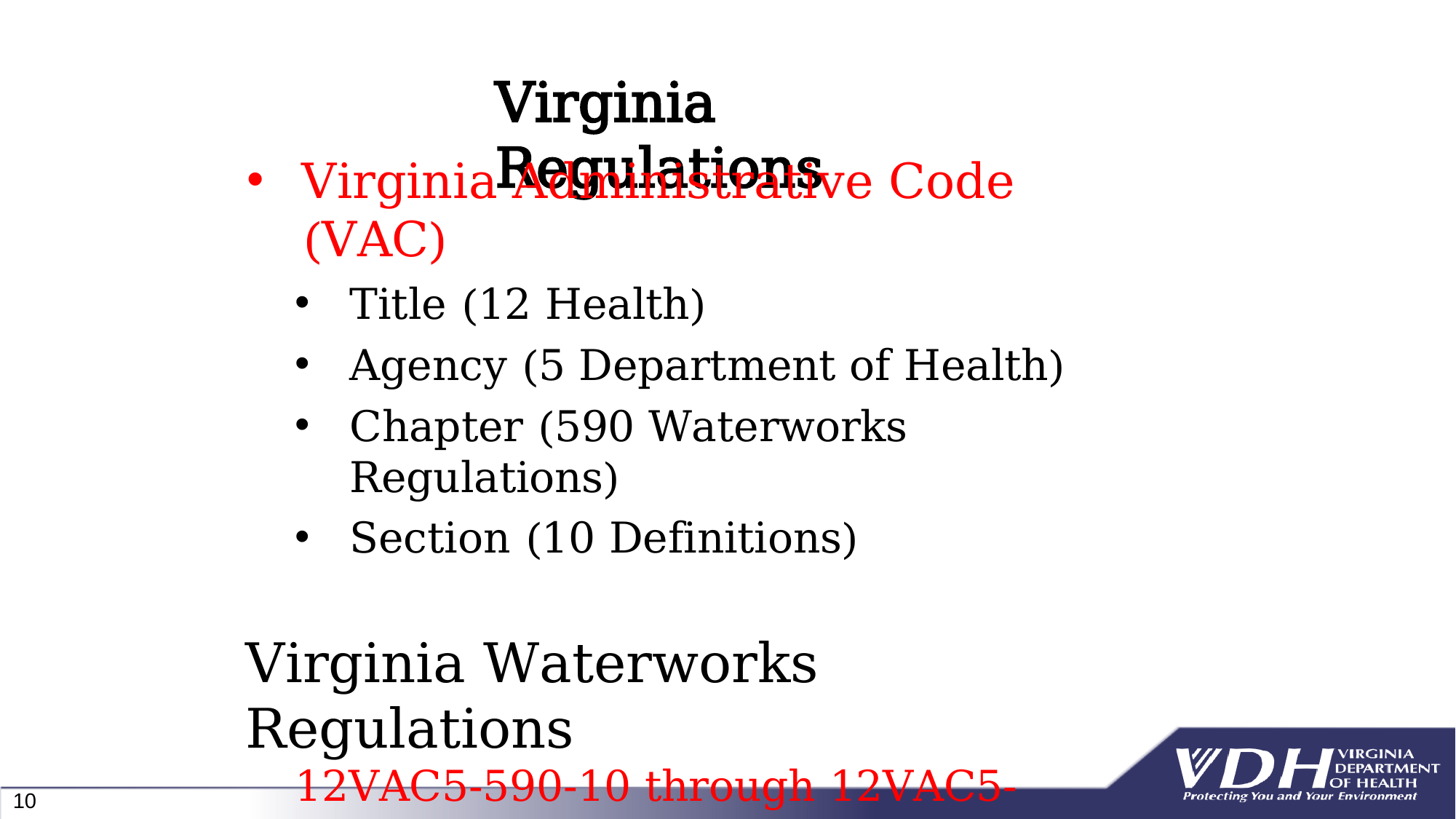

# Virginia Regulations
Virginia Administrative Code (VAC)
Title (12 Health)
Agency (5 Department of Health)
Chapter (590 Waterworks Regulations)
Section (10 Definitions)

Virginia Waterworks Regulations
12VAC5-590-10 through 12VAC5-590-1235
10